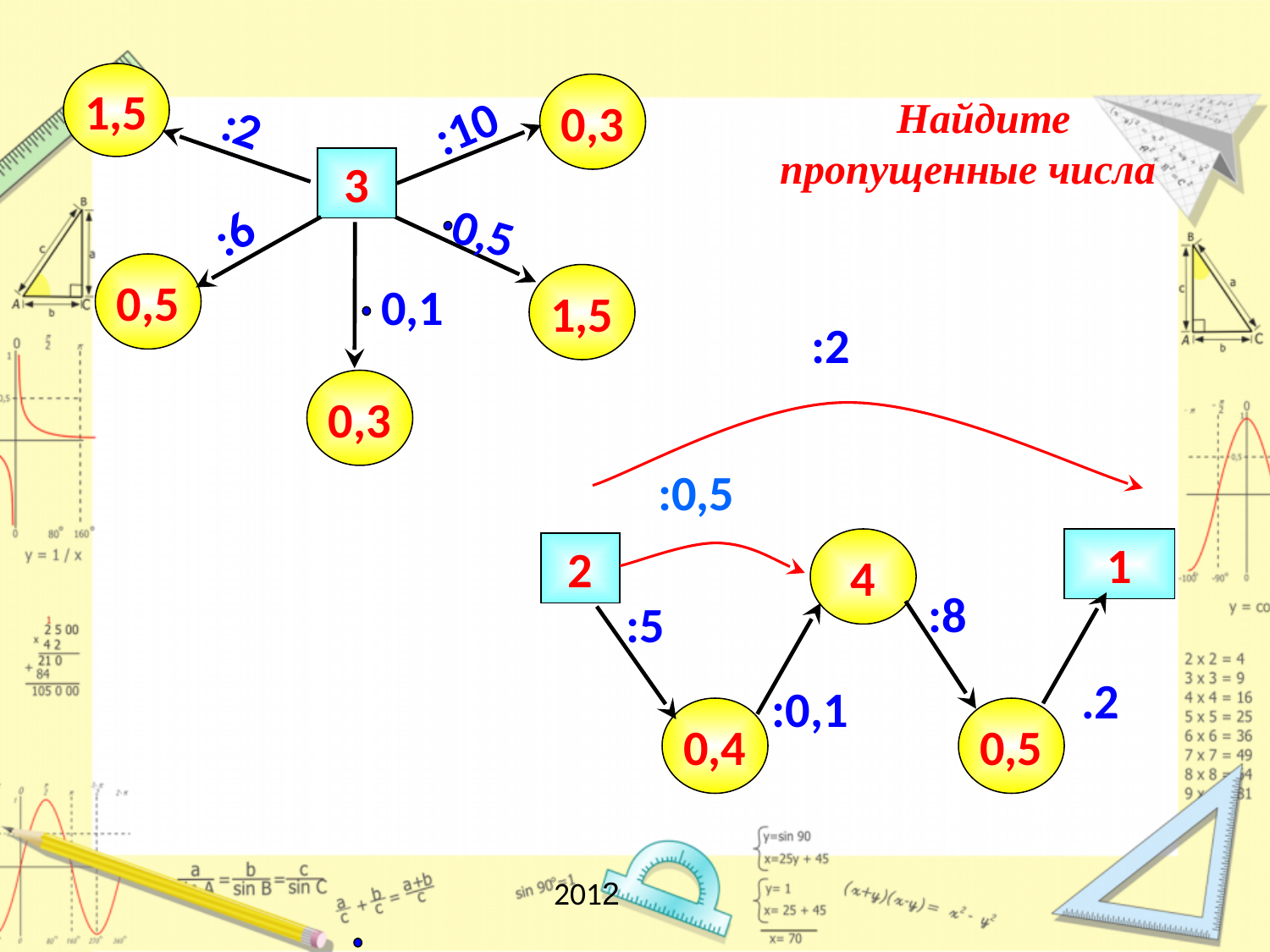

1,5
0,3
:2
:10
Найдите
пропущенные числа

3
0,5

:6

0,5
0,1

1,5
:2
0,3

:0,5

4
1
2

:8
:5

.2
:0,1
0,4
0,5
2012